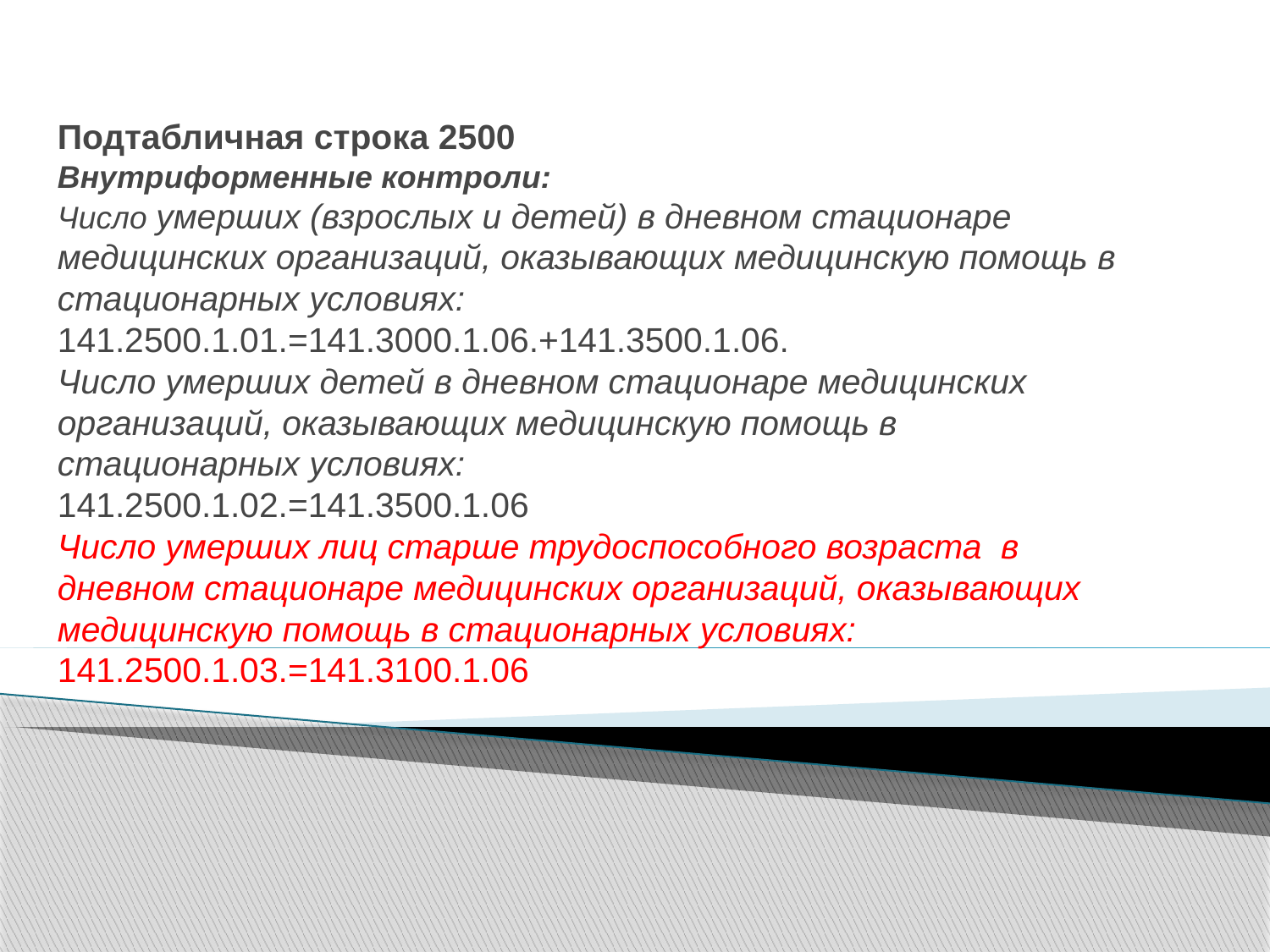

# Подтабличная строка 2500 Внутриформенные контроли: Число умерших (взрослых и детей) в дневном стационаре медицинских организаций, оказывающих медицинскую помощь в стационарных условиях: 141.2500.1.01.=141.3000.1.06.+141.3500.1.06. Число умерших детей в дневном стационаре медицинских организаций, оказывающих медицинскую помощь в стационарных условиях: 141.2500.1.02.=141.3500.1.06 Число умерших лиц старше трудоспособного возраста  в дневном стационаре медицинских организаций, оказывающих медицинскую помощь в стационарных условиях: 141.2500.1.03.=141.3100.1.06